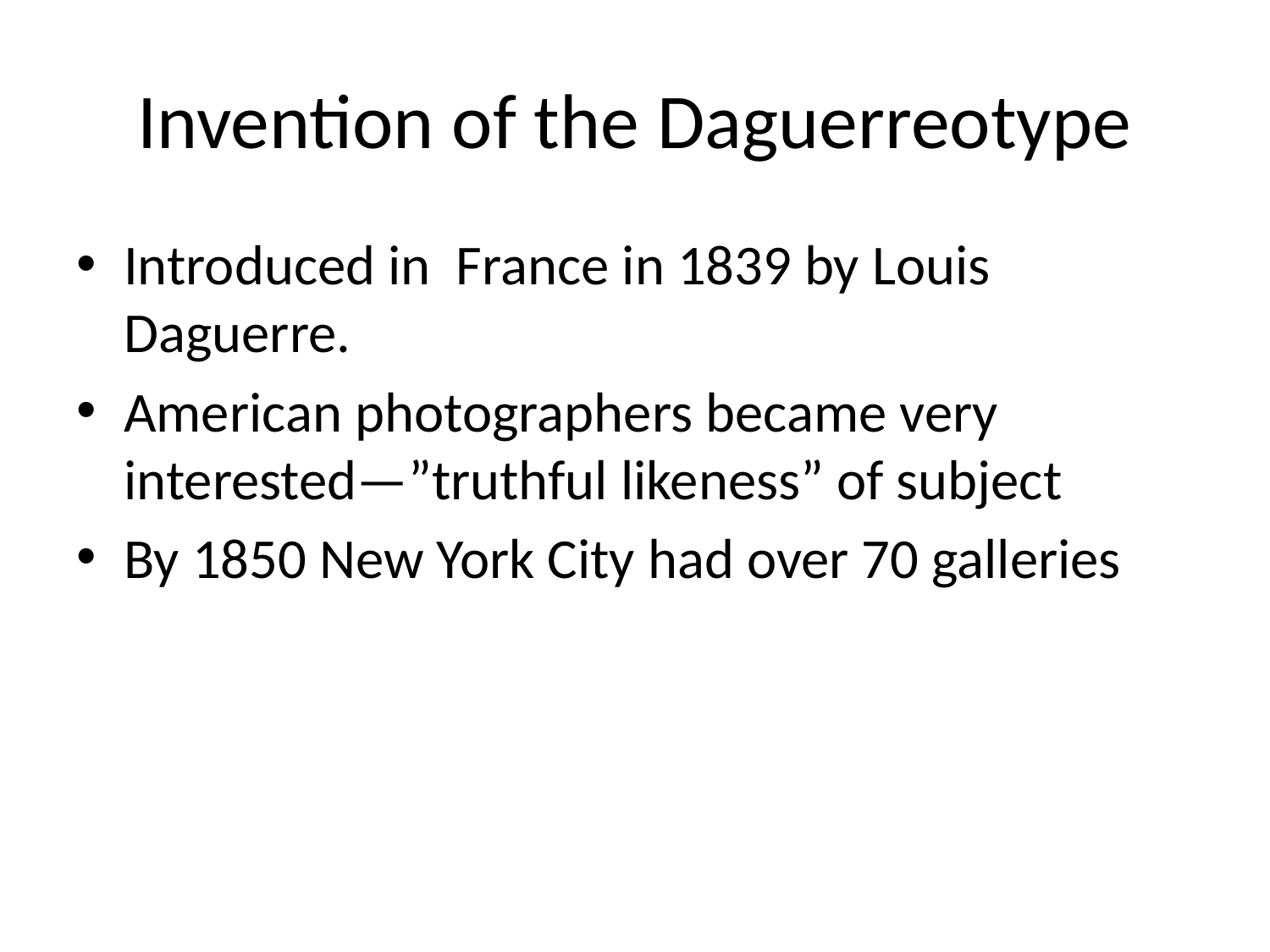

# Invention of the Daguerreotype
Introduced in  France in 1839 by Louis Daguerre.
American photographers became very interested—”truthful likeness” of subject
By 1850 New York City had over 70 galleries